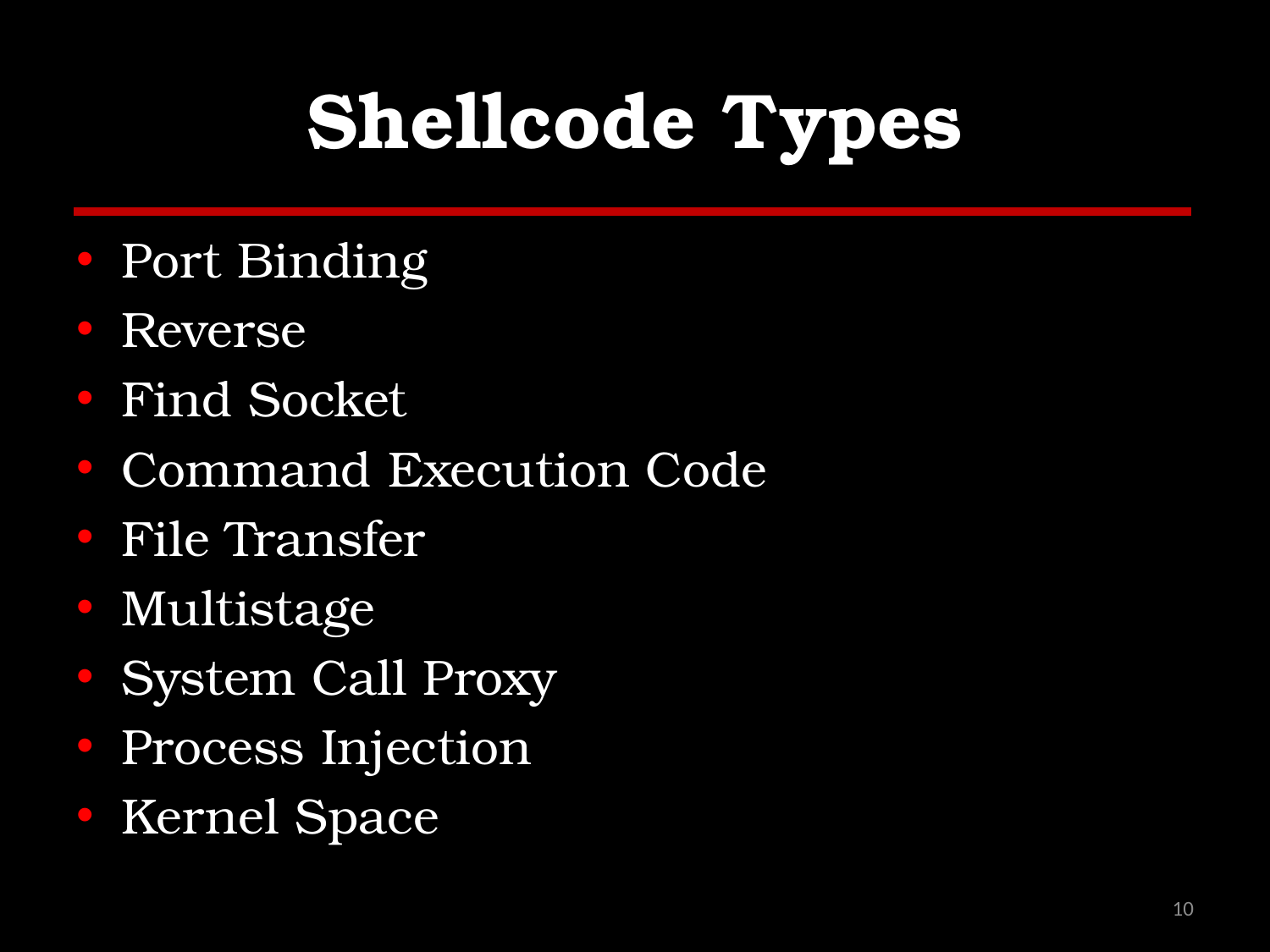

# Shellcode Types
Port Binding
Reverse
Find Socket
Command Execution Code
File Transfer
Multistage
System Call Proxy
Process Injection
Kernel Space
10